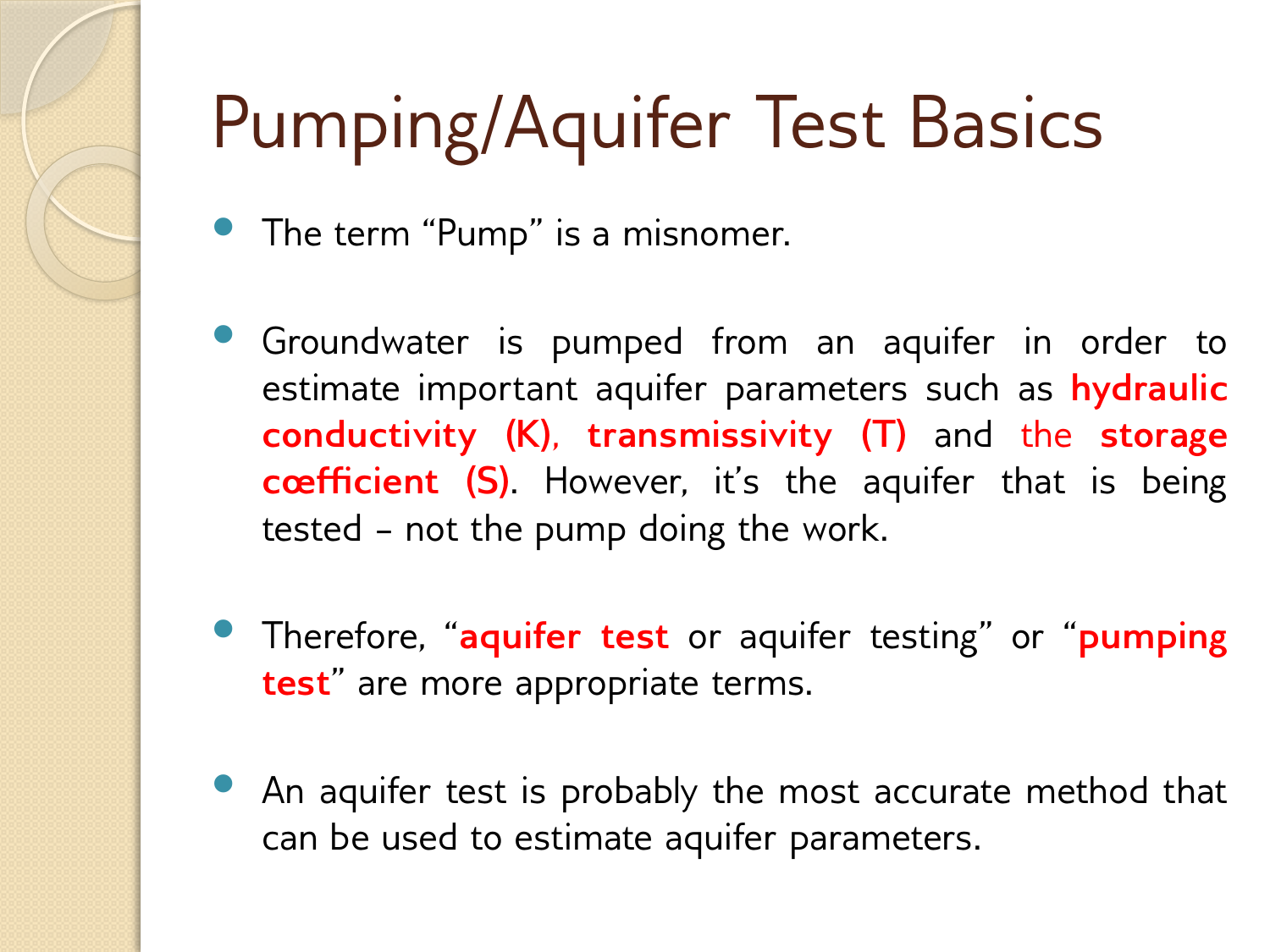

# Pumping/Aquifer Test Basics
The term “Pump” is a misnomer.

Groundwater is pumped from an aquifer in order to estimate important aquifer parameters such as hydraulic conductivity (K), transmissivity (T) and the storage coefficient (S). However, it’s the aquifer that is being tested – not the pump doing the work.

Therefore, “aquifer test or aquifer testing” or “pumping test” are more appropriate terms.

An aquifer test is probably the most accurate method that can be used to estimate aquifer parameters.